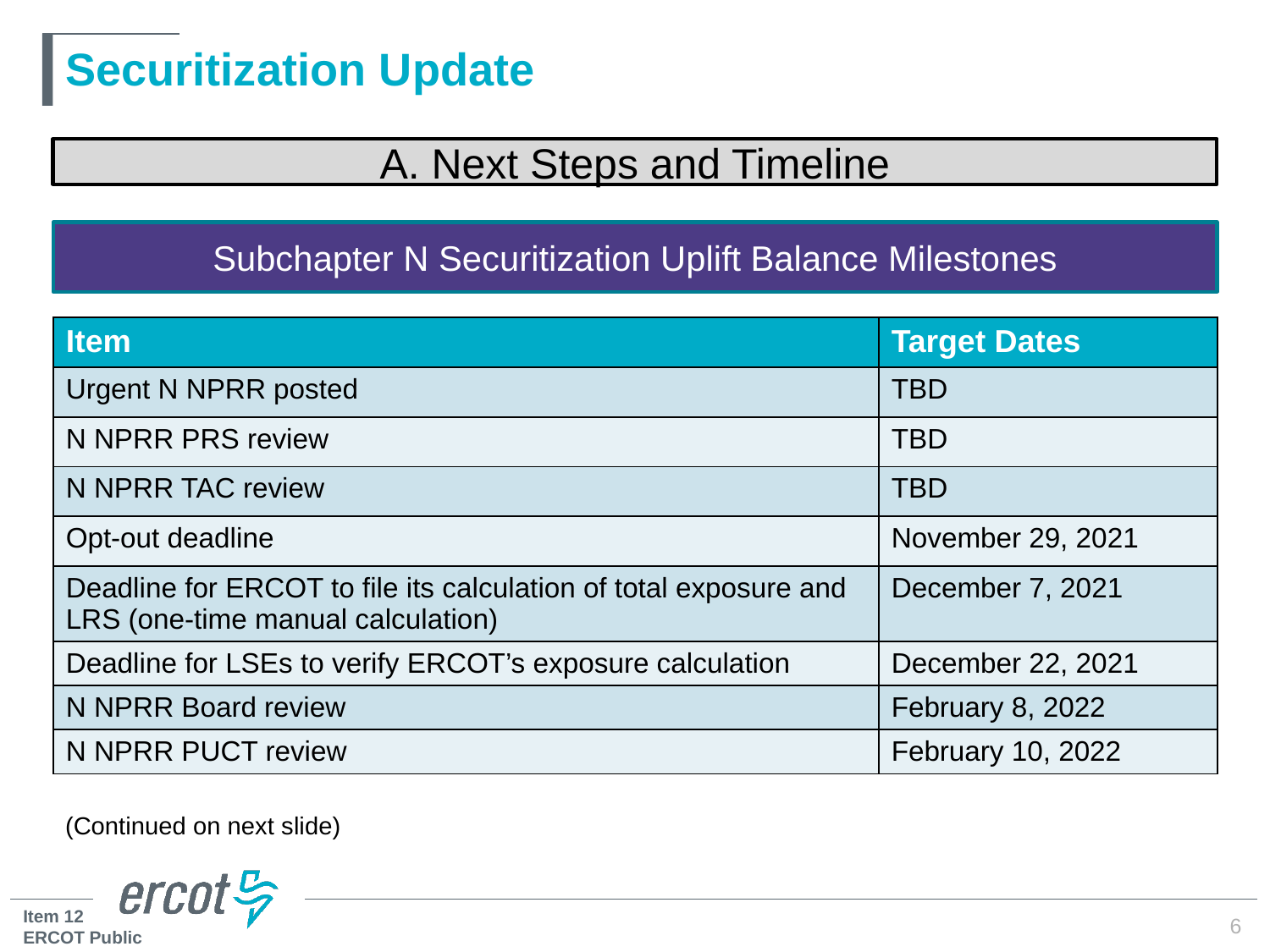

# Securitization Update
A. Next Steps and Timeline
Subchapter N Securitization Uplift Balance Milestones
| Item | Target Dates |
| --- | --- |
| Urgent N NPRR posted | TBD |
| N NPRR PRS review | TBD |
| N NPRR TAC review | TBD |
| Opt-out deadline | November 29, 2021 |
| Deadline for ERCOT to file its calculation of total exposure and LRS (one-time manual calculation) | December 7, 2021 |
| Deadline for LSEs to verify ERCOT’s exposure calculation | December 22, 2021 |
| N NPRR Board review | February 8, 2022 |
| N NPRR PUCT review | February 10, 2022 |
(Continued on next slide)
6